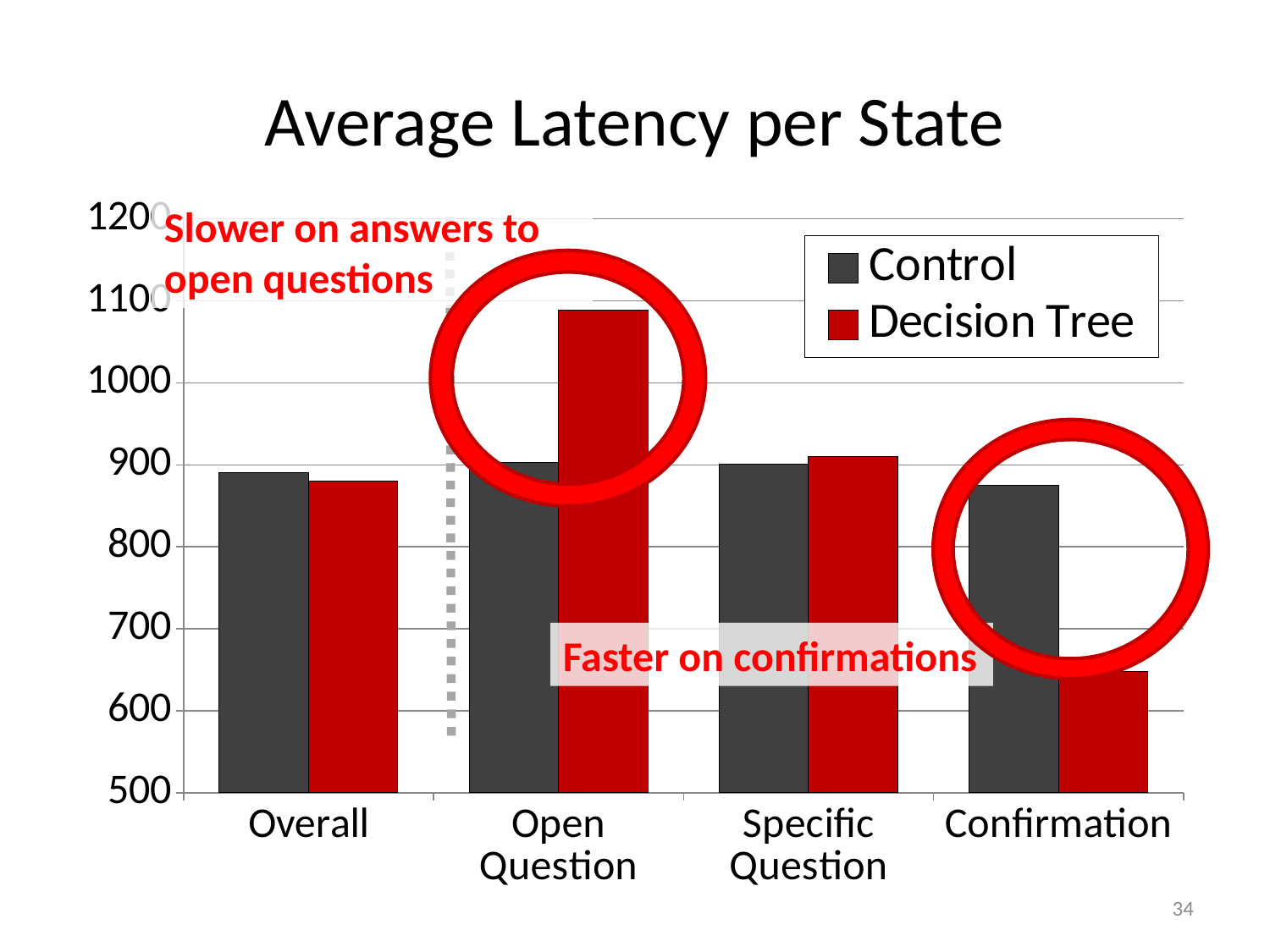

# Average Latency per State

### Chart

| Category | Control | Decision Tree |
|---|---|---|
| Overall | 891.0 | 880.0 |
| Open Question | 903.0 | 1089.0 |
| Specific Question | 901.0 | 910.0 |
| Confirmation | 875.0 | 648.0 |
Slower on answers to open questions

Faster on confirmations
34